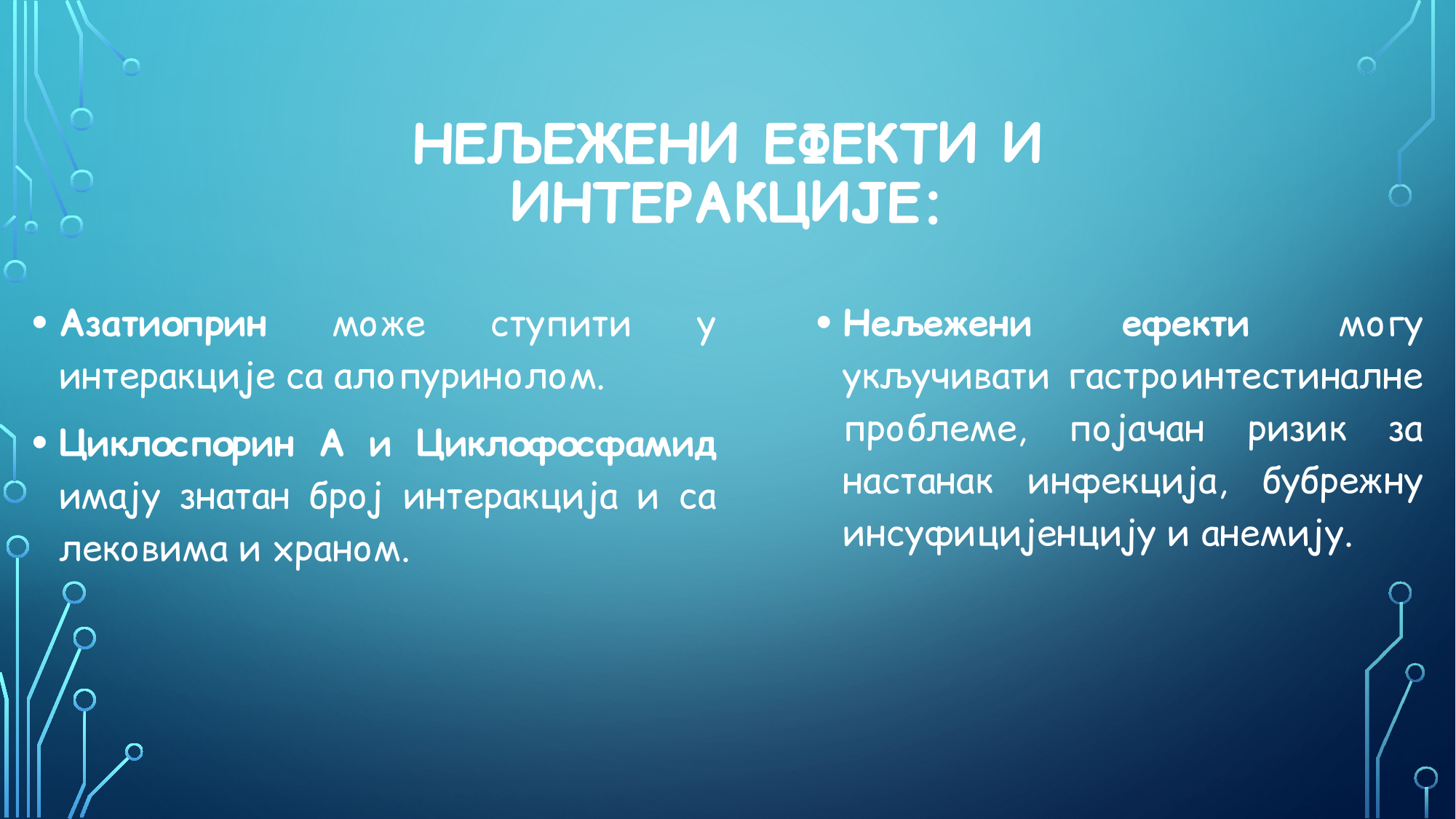

# Нељежени ефекти и интеракције:
Азатиоприн може ступити у интеракције са алопуринолом.
Циклоспорин А и Циклофосфамид имају знатан број интеракција и са лековима и храном.
Нељежени ефекти могу укључивати гастроинтестиналне проблеме, појачан ризик за настанак инфекција, бубрежну инсуфицијенцију и анемију.